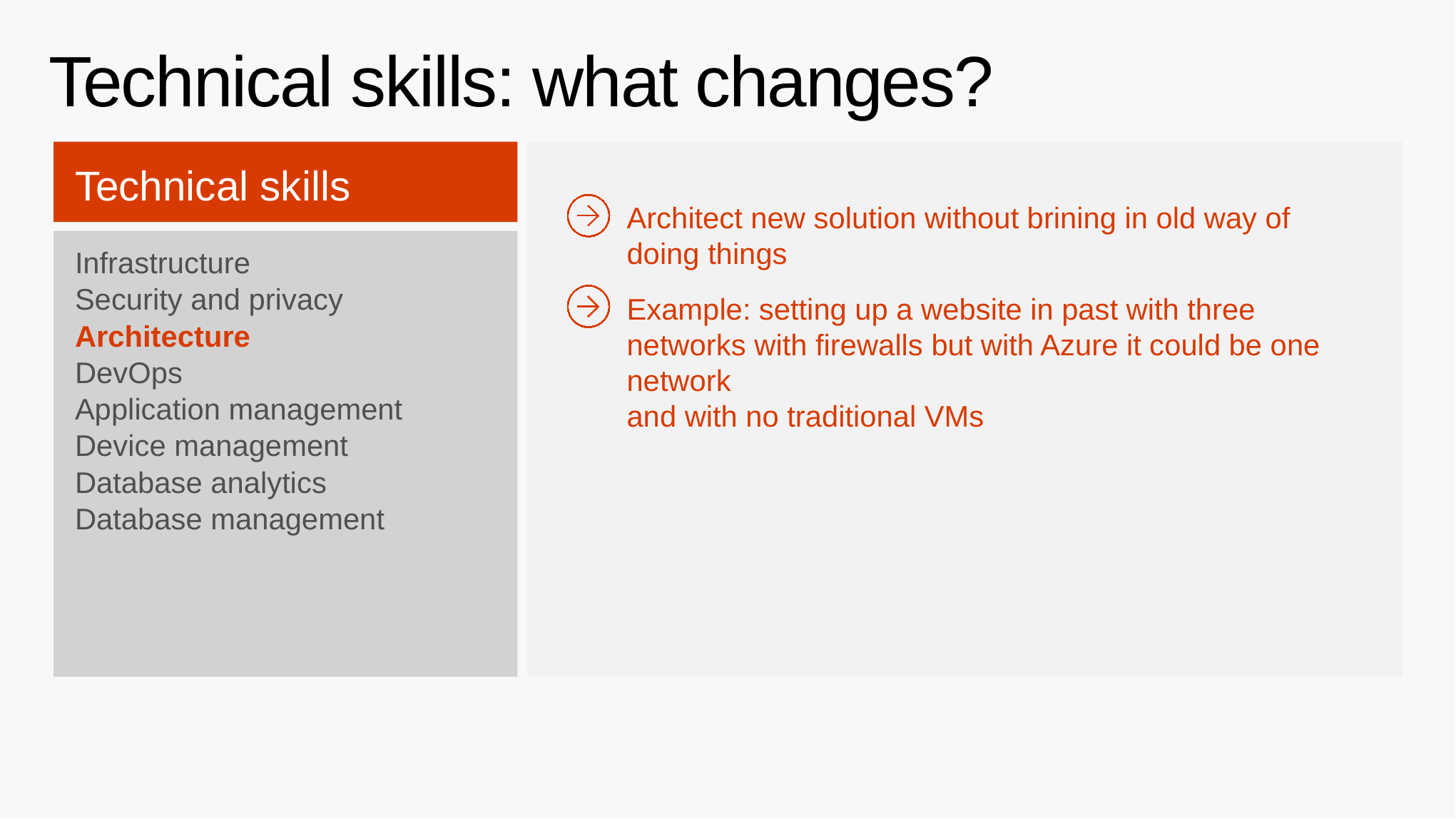

# Technical skills: what changes?
Technical skills
Infrastructure
Security and privacy
Architecture
DevOps
Application management
Device management
Database analytics
Database management

Architect new solution without brining in old way of
doing things

Example: setting up a website in past with three networks with firewalls but with Azure it could be one network
and with no traditional VMs